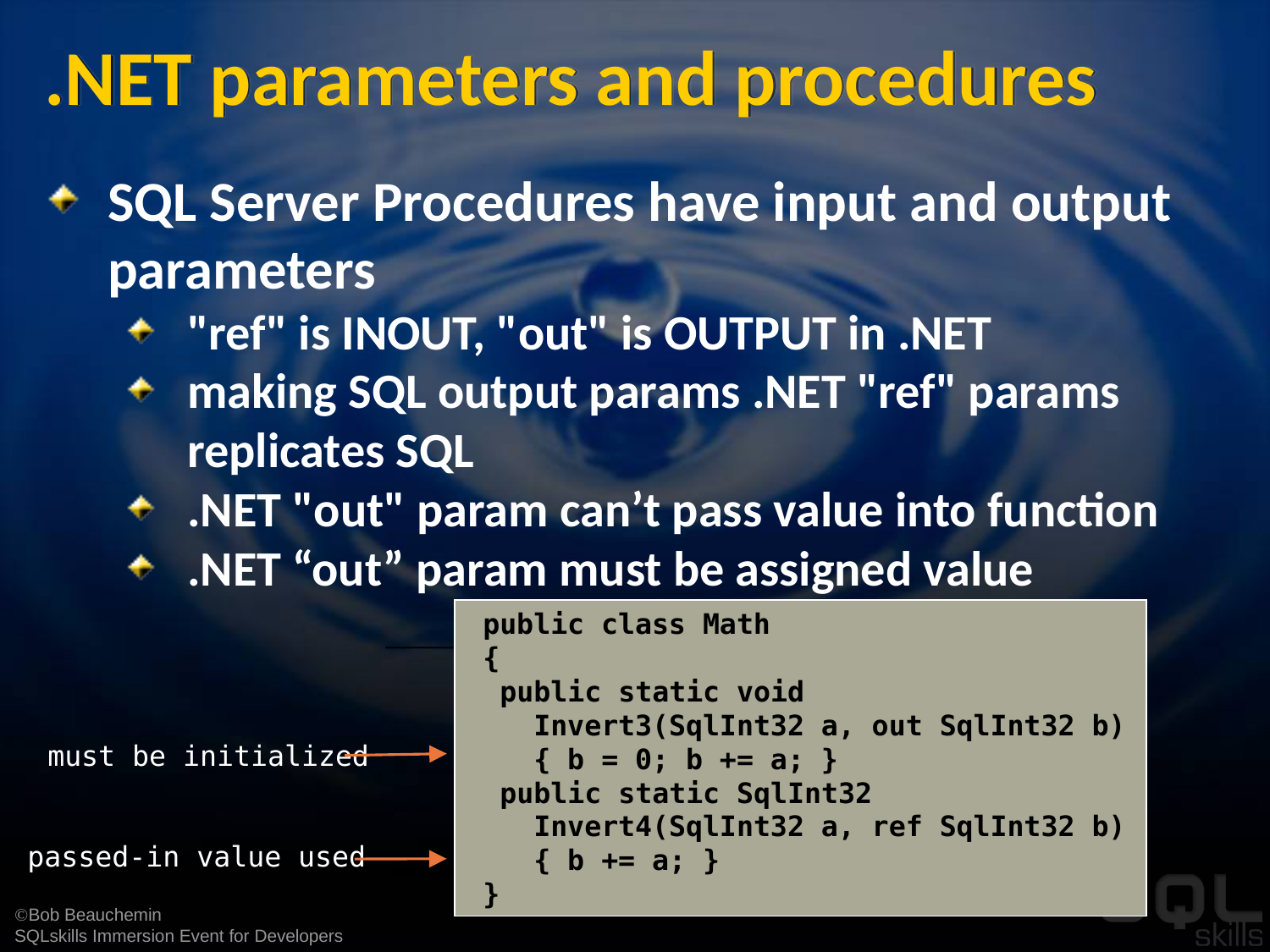

# .NET parameters and procedures
SQL Server Procedures have input and output parameters
"ref" is INOUT, "out" is OUTPUT in .NET
making SQL output params .NET "ref" params replicates SQL
.NET "out" param can’t pass value into function
.NET “out” param must be assigned value
public class Math
{
 public static void
   Invert3(SqlInt32 a, out SqlInt32 b)
   { b = 0; b += a; }
 public static SqlInt32
   Invert4(SqlInt32 a, ref SqlInt32 b)
   { b += a; }
}

passed-in value used

must be initialized